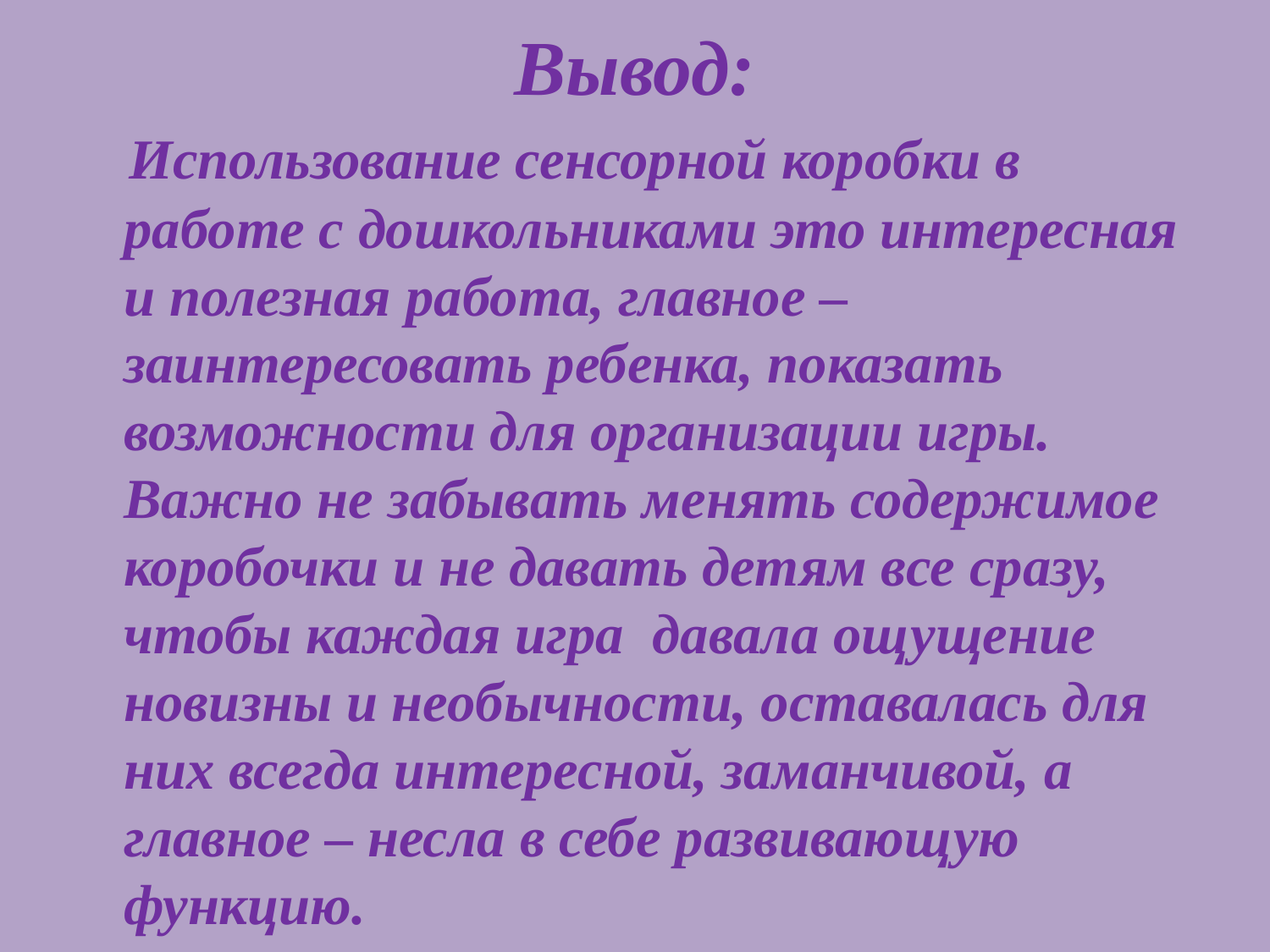

# Вывод:
   Использование сенсорной коробки в работе с дошкольниками это интересная и полезная работа, главное – заинтересовать ребенка, показать возможности для организации игры. Важно не забывать менять содержимое коробочки и не давать детям все сразу, чтобы каждая игра  давала ощущение новизны и необычности, оставалась для них всегда интересной, заманчивой, а главное – несла в себе развивающую функцию.